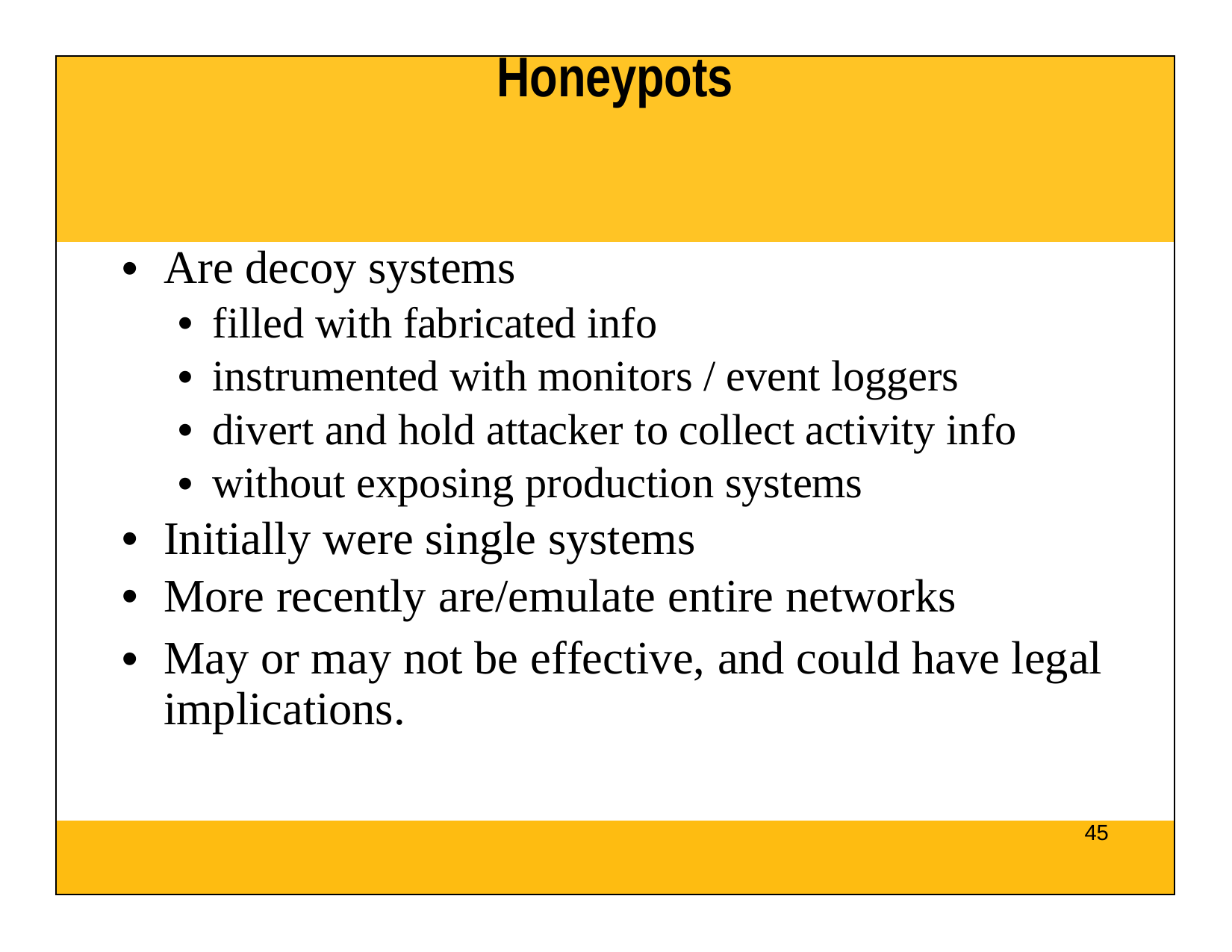

| Honeypots |
| --- |
| Are decoy systems filled with fabricated info instrumented with monitors / event loggers divert and hold attacker to collect activity info without exposing production systems Initially were single systems More recently are/emulate entire networks May or may not be effective, and could have legal implications. |
| 45 |